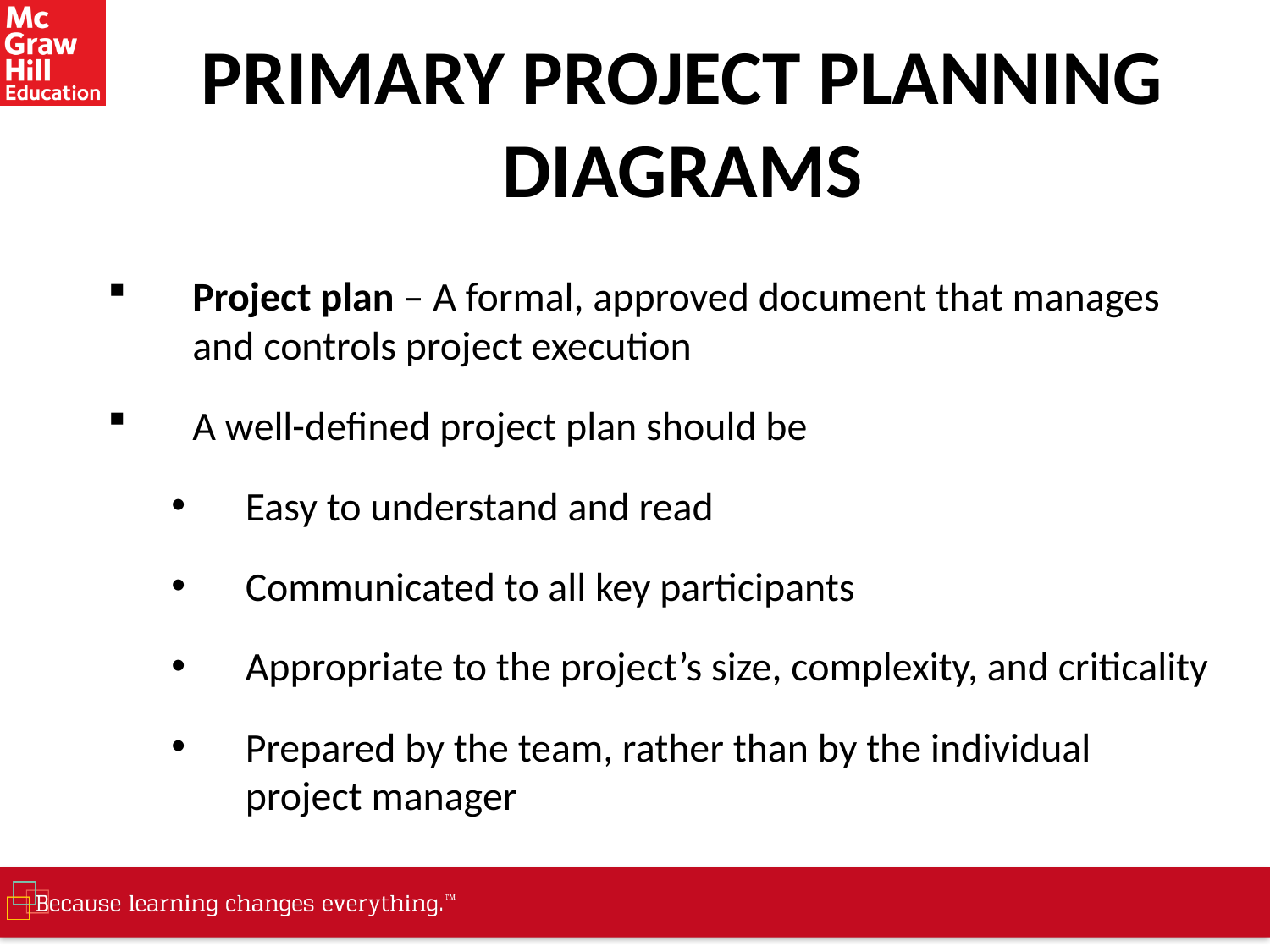

# PRIMARY PROJECT PLANNING DIAGRAMS
Project plan – A formal, approved document that manages and controls project execution
A well-defined project plan should be
Easy to understand and read
Communicated to all key participants
Appropriate to the project’s size, complexity, and criticality
Prepared by the team, rather than by the individual project manager